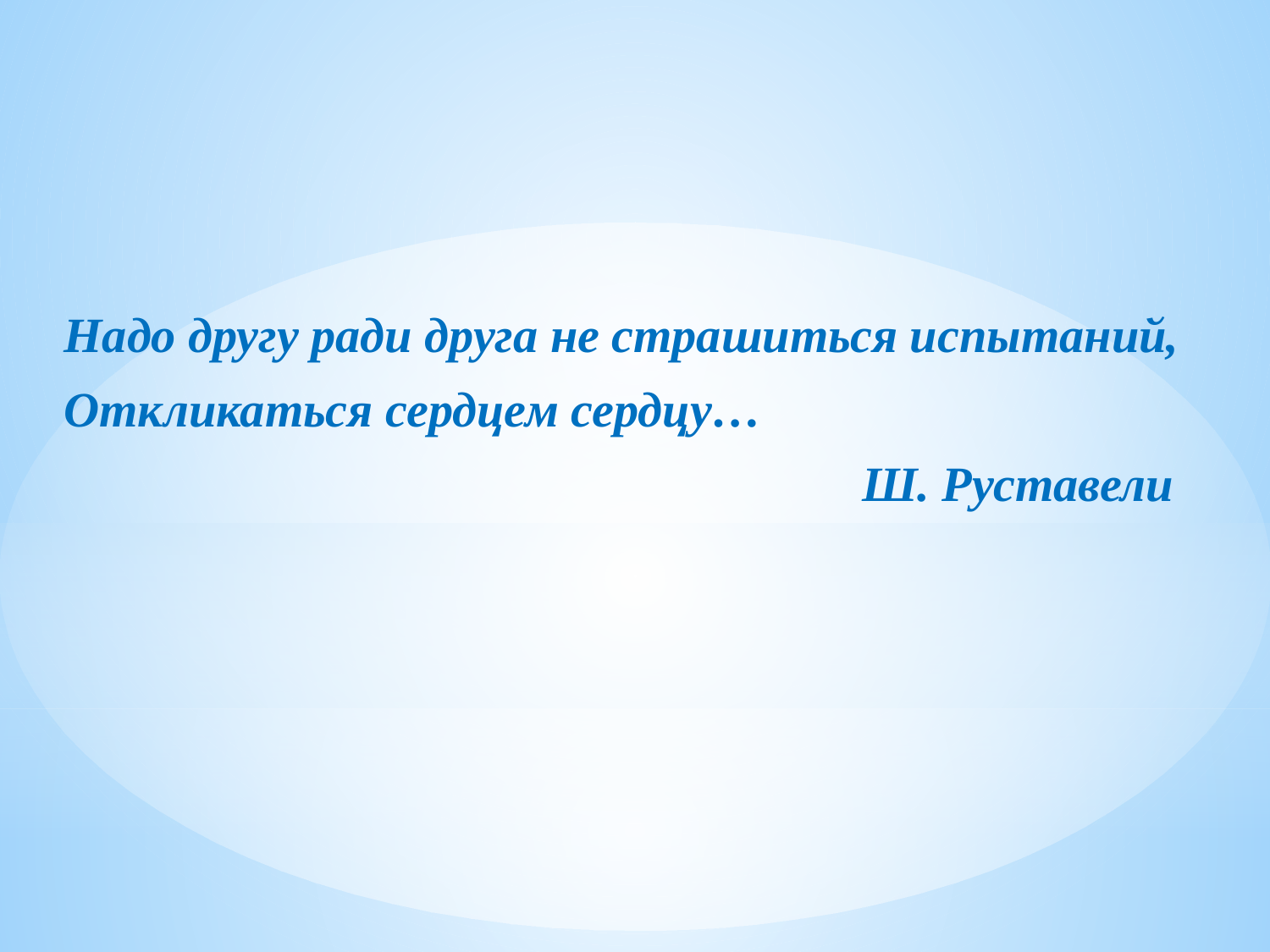

Надо другу ради друга не страшиться испытаний,
Откликаться сердцем сердцу…
                                                                 Ш. Руставели

#